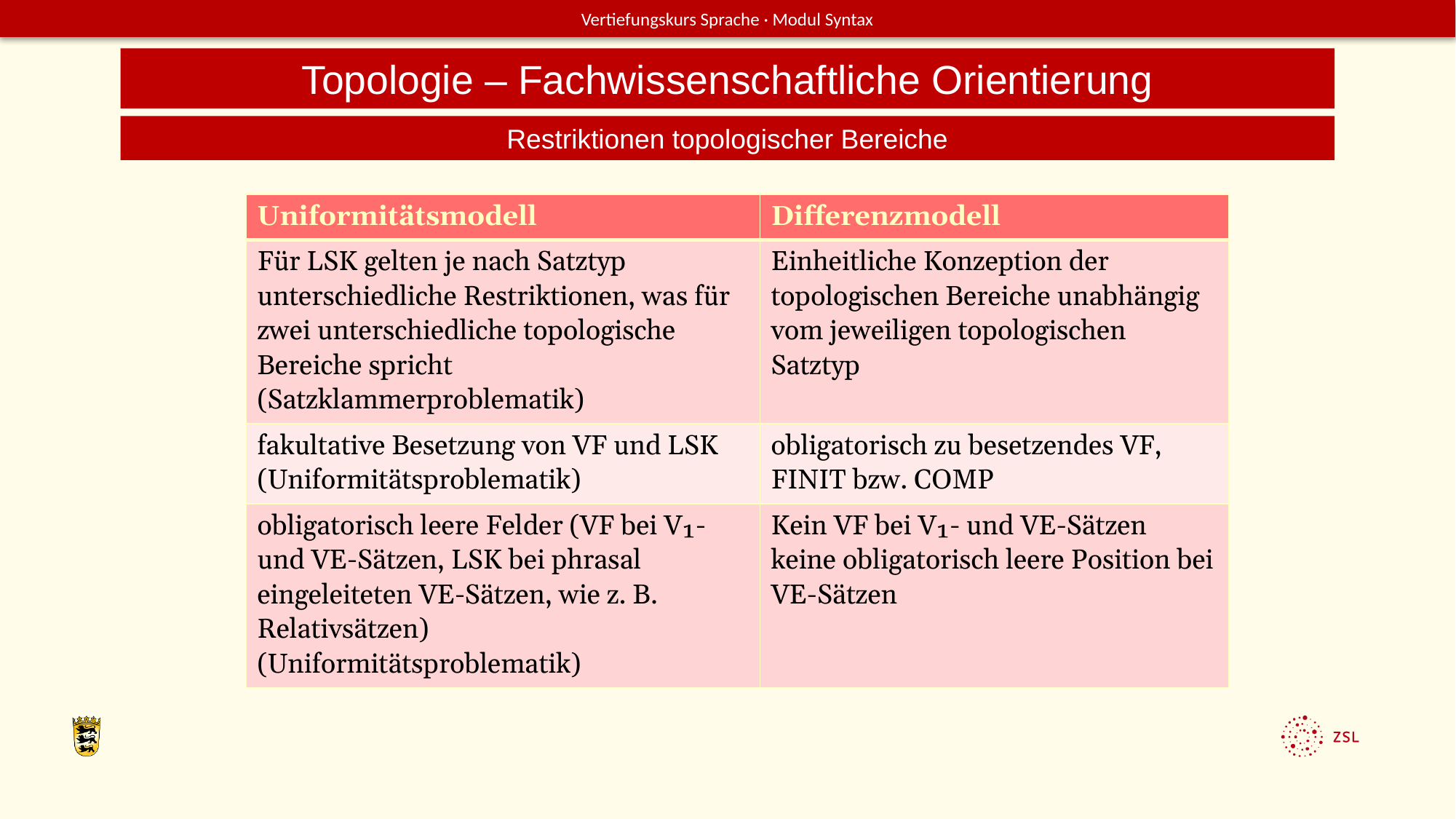

Topologie – Fachwissenschaftliche Orientierung
Restriktionen topologischer Bereiche
| Uniformitätsmodell | Differenzmodell |
| --- | --- |
| Für LSK gelten je nach Satztyp unterschiedliche Restriktionen, was für zwei unterschiedliche topologische Bereiche spricht (Satzklammerproblematik) | Einheitliche Konzeption der topologischen Bereiche unabhängig vom jeweiligen topologischen Satztyp |
| fakultative Besetzung von VF und LSK (Uniformitätsproblematik) | obligatorisch zu besetzendes VF, FINIT bzw. COMP |
| obligatorisch leere Felder (VF bei V₁- und VE-Sätzen, LSK bei phrasal eingeleiteten VE-Sätzen, wie z. B. Relativsätzen) (Uniformitätsproblematik) | Kein VF bei V₁- und VE-Sätzen keine obligatorisch leere Position bei VE-Sätzen |